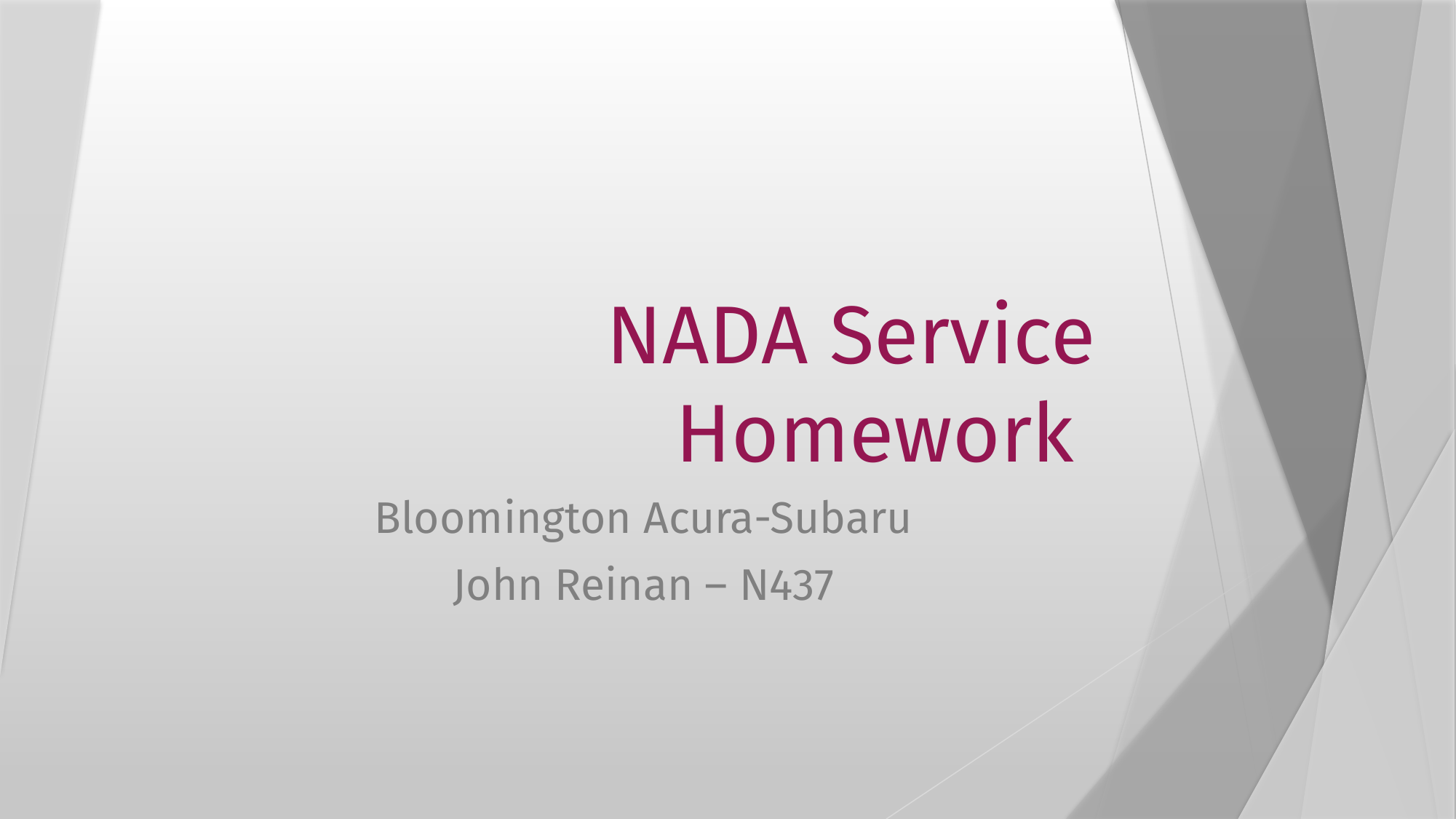

# NADA Service Homework
Bloomington Acura-Subaru
John Reinan – N437